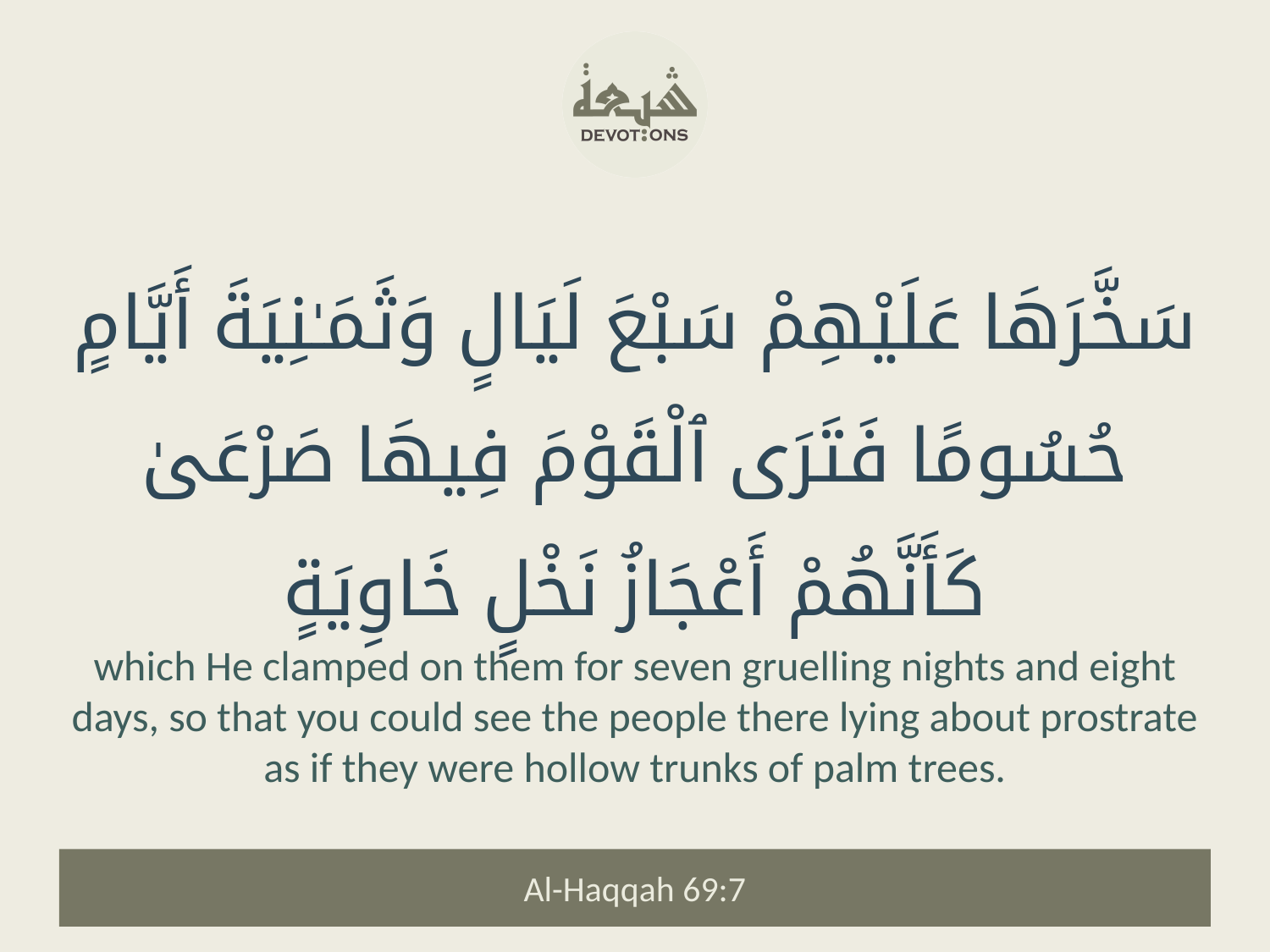

سَخَّرَهَا عَلَيْهِمْ سَبْعَ لَيَالٍ وَثَمَـٰنِيَةَ أَيَّامٍ حُسُومًا فَتَرَى ٱلْقَوْمَ فِيهَا صَرْعَىٰ كَأَنَّهُمْ أَعْجَازُ نَخْلٍ خَاوِيَةٍ
which He clamped on them for seven gruelling nights and eight days, so that you could see the people there lying about prostrate as if they were hollow trunks of palm trees.
Al-Haqqah 69:7